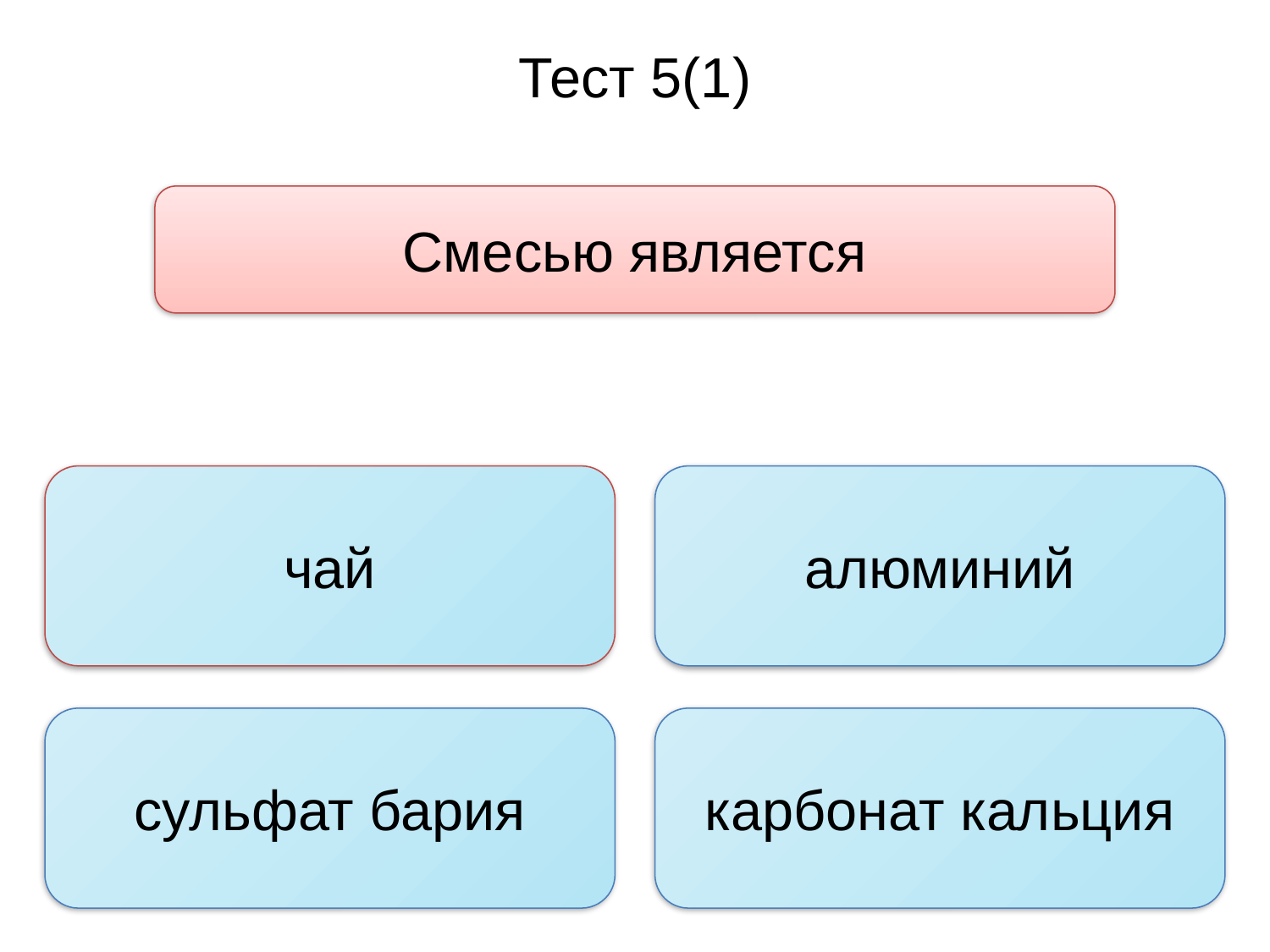

Тест 5(1)
Смесью является
чай
алюминий
сульфат бария
карбонат кальция